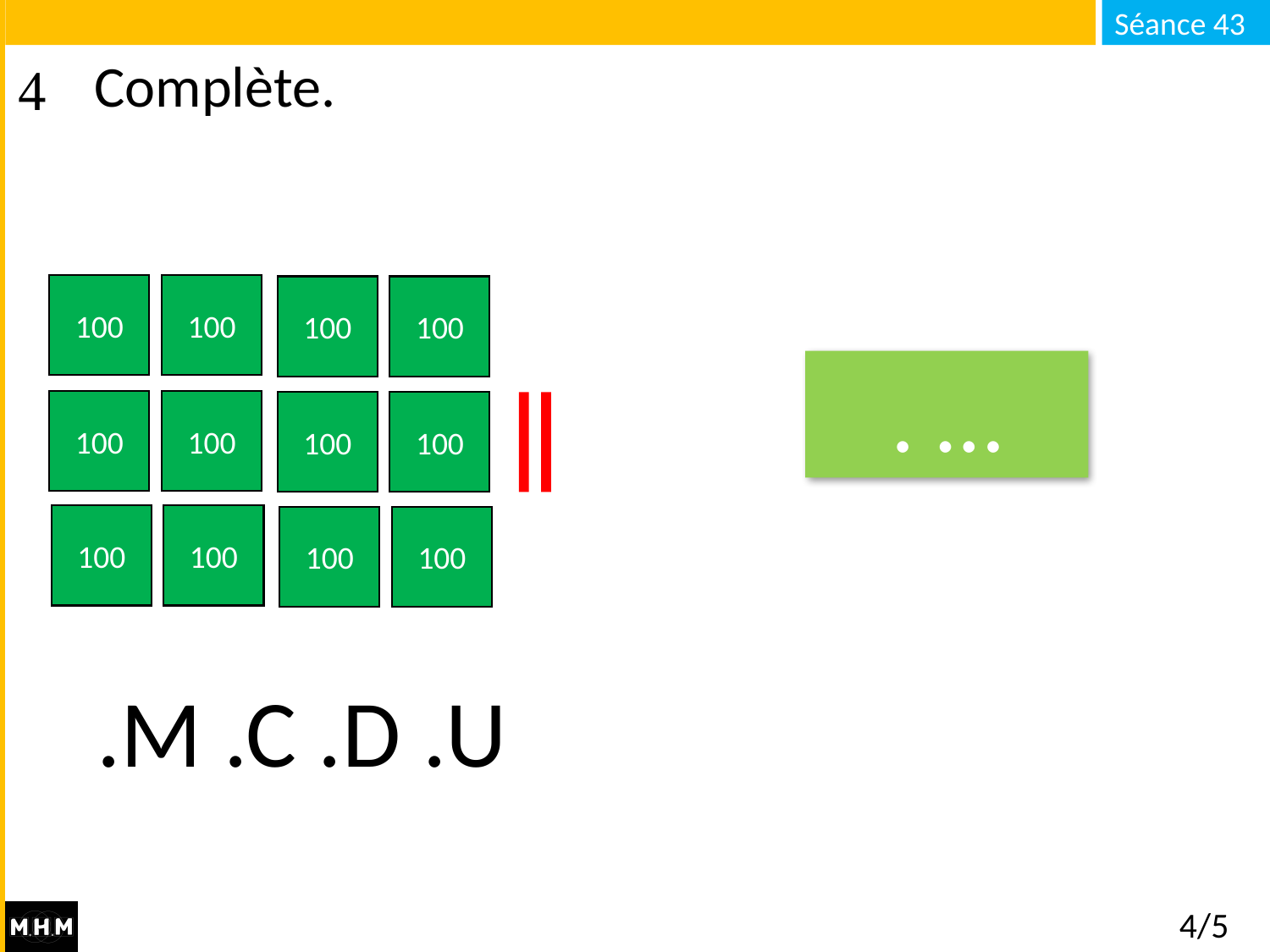

# Complète.
100
100
100
100
. …
100
100
100
100

100
100
100
100
.M .C .D .U
4/5